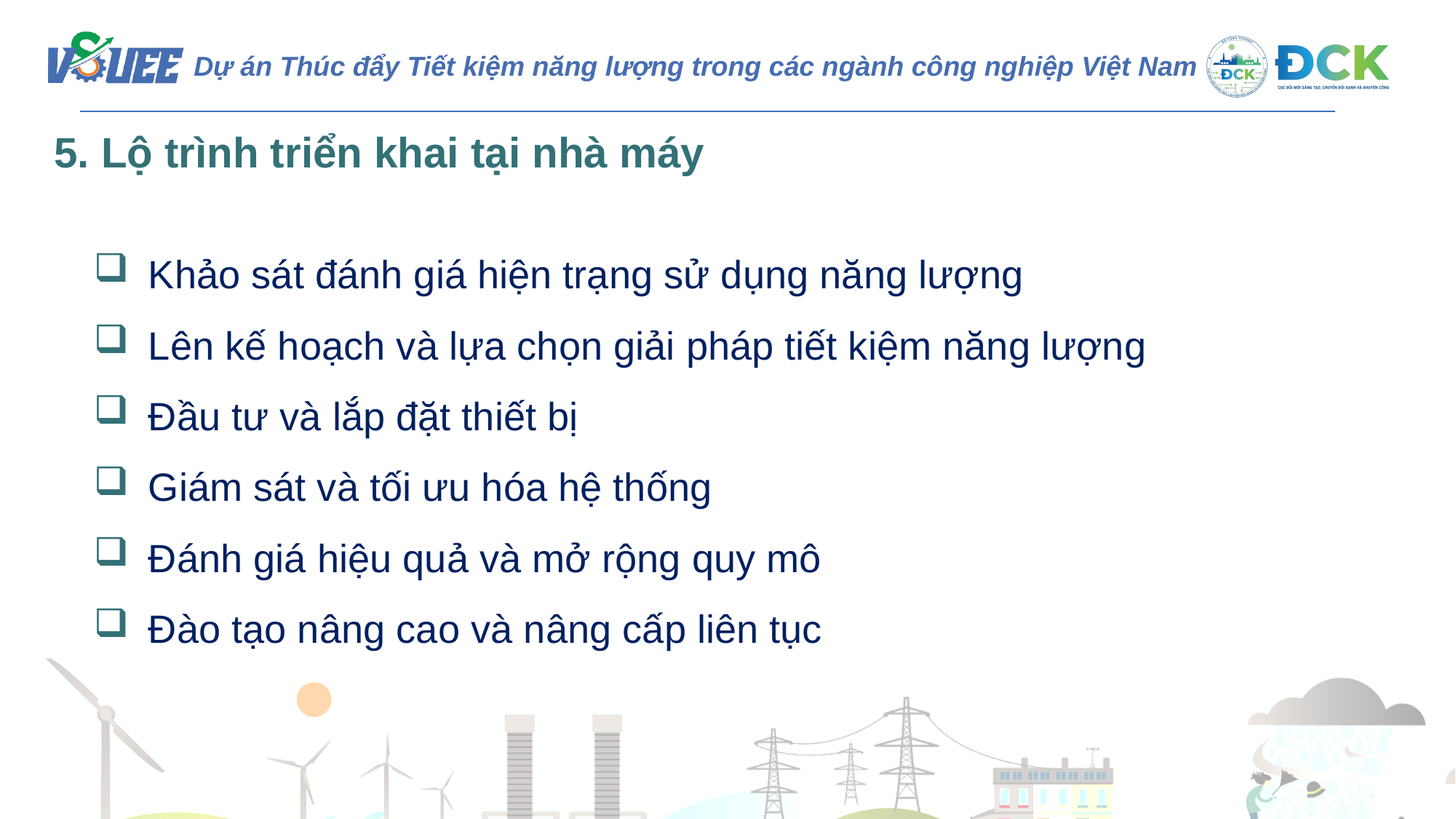

5. Lộ trình triển khai tại nhà máy
Khảo sát đánh giá hiện trạng sử dụng năng lượng
Lên kế hoạch và lựa chọn giải pháp tiết kiệm năng lượng
Đầu tư và lắp đặt thiết bị
Giám sát và tối ưu hóa hệ thống
Đánh giá hiệu quả và mở rộng quy mô
Đào tạo nâng cao và nâng cấp liên tục